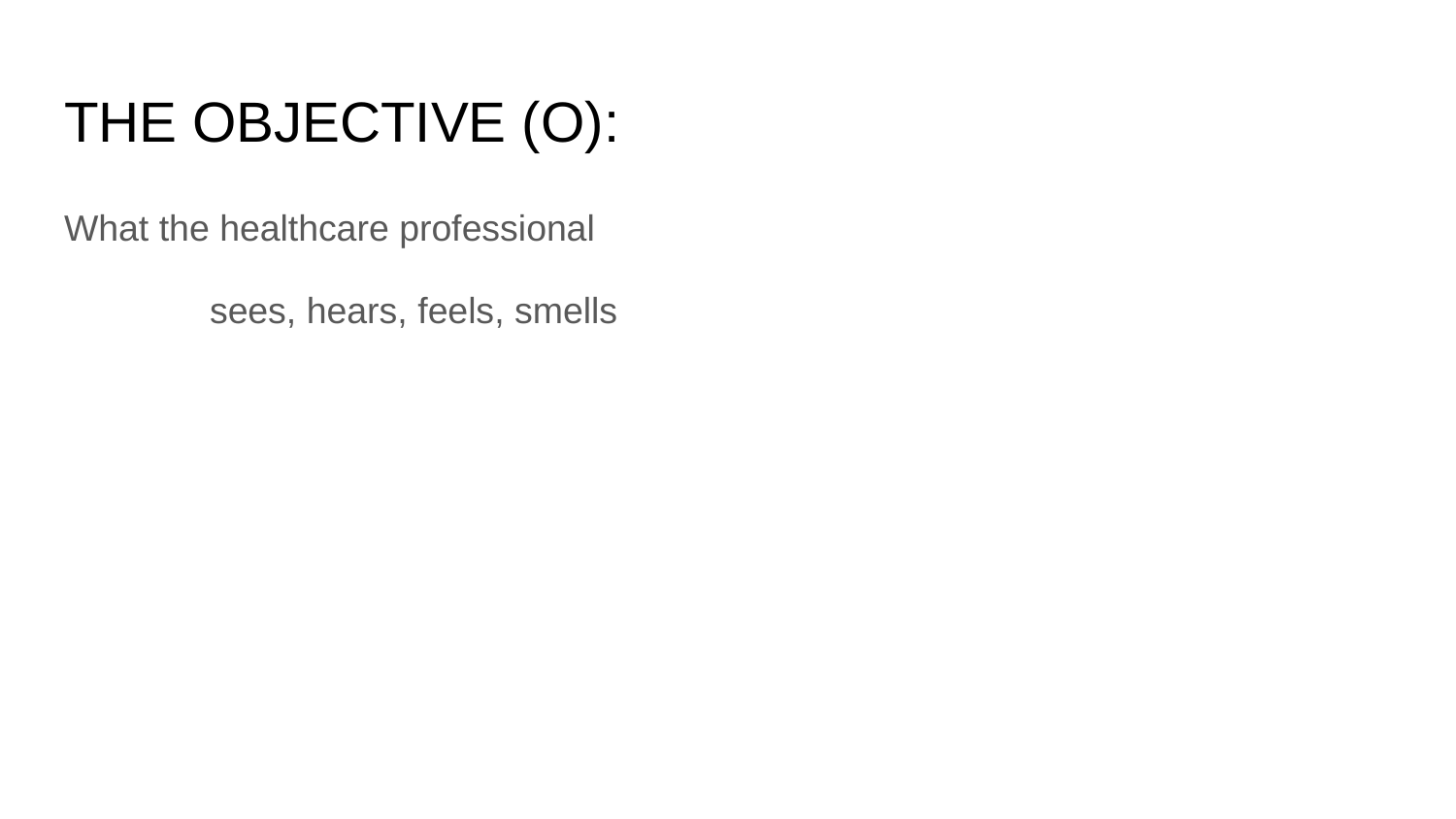

# THE OBJECTIVE (O):
What the healthcare professional
sees, hears, feels, smells